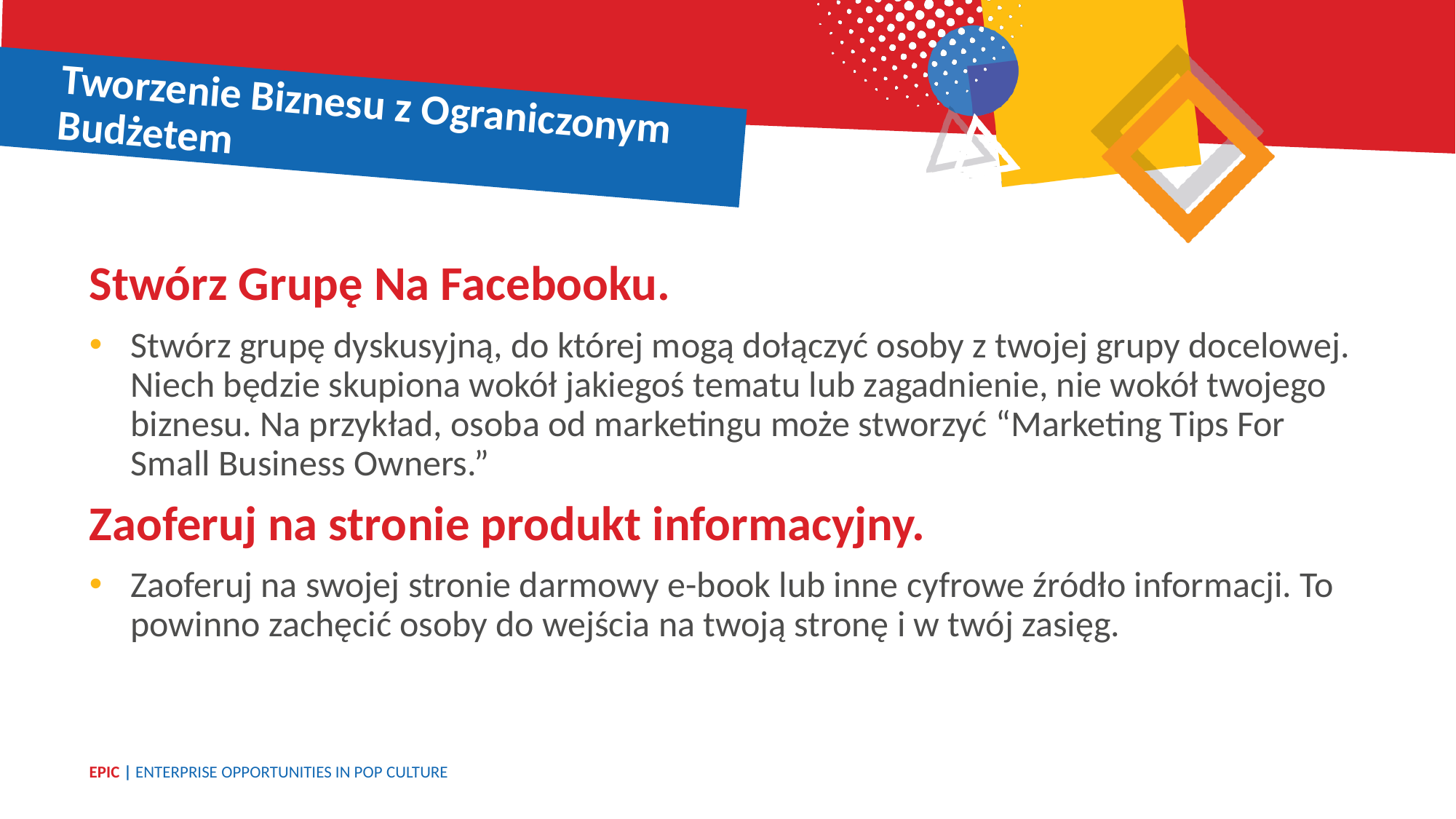

Tworzenie Biznesu z Ograniczonym Budżetem

Stwórz Grupę Na Facebooku.
Stwórz grupę dyskusyjną, do której mogą dołączyć osoby z twojej grupy docelowej. Niech będzie skupiona wokół jakiegoś tematu lub zagadnienie, nie wokół twojego biznesu. Na przykład, osoba od marketingu może stworzyć “Marketing Tips For Small Business Owners.”
Zaoferuj na stronie produkt informacyjny.
Zaoferuj na swojej stronie darmowy e-book lub inne cyfrowe źródło informacji. To powinno zachęcić osoby do wejścia na twoją stronę i w twój zasięg.